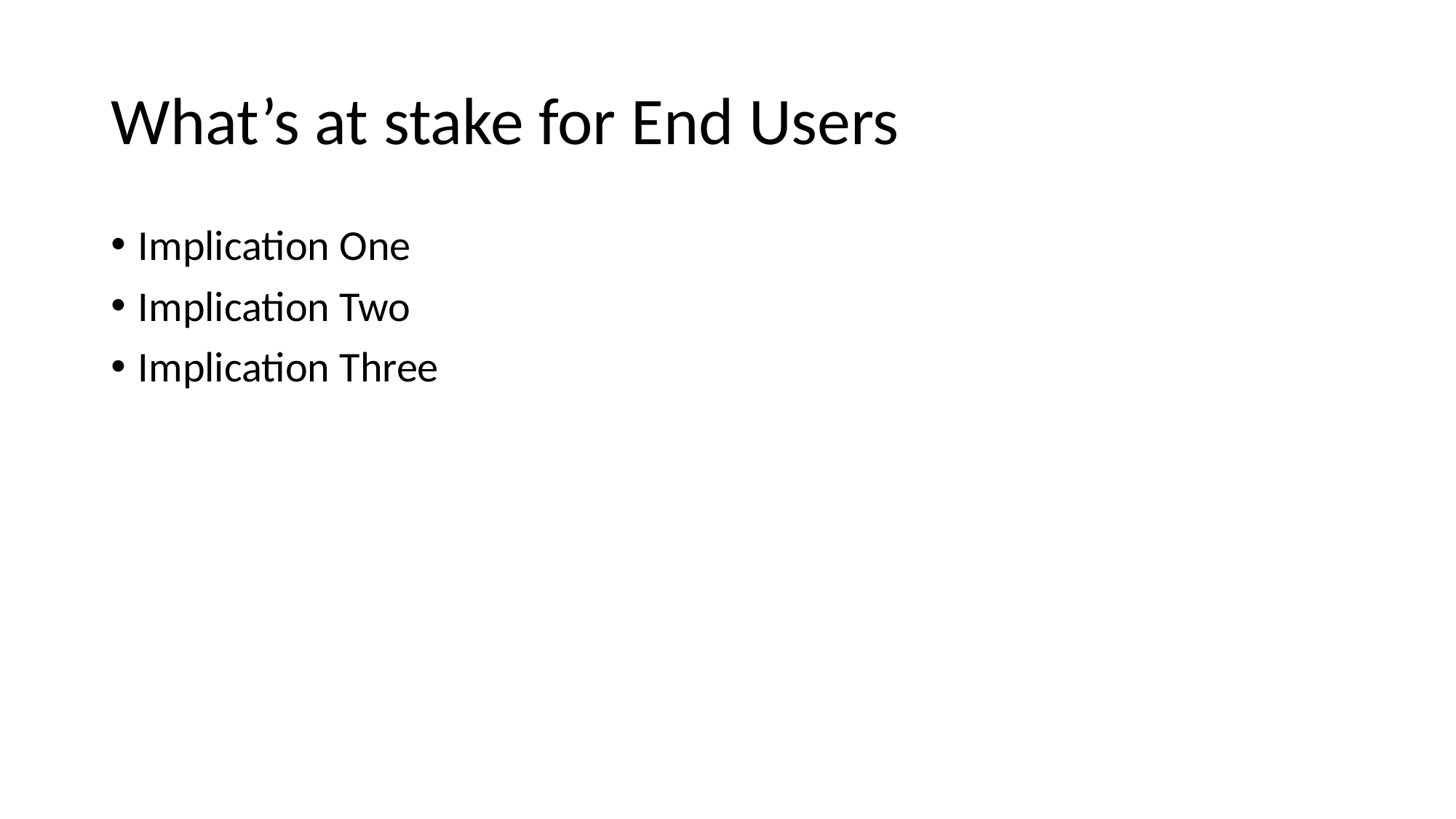

# What’s at stake for End Users
Implication One
Implication Two
Implication Three